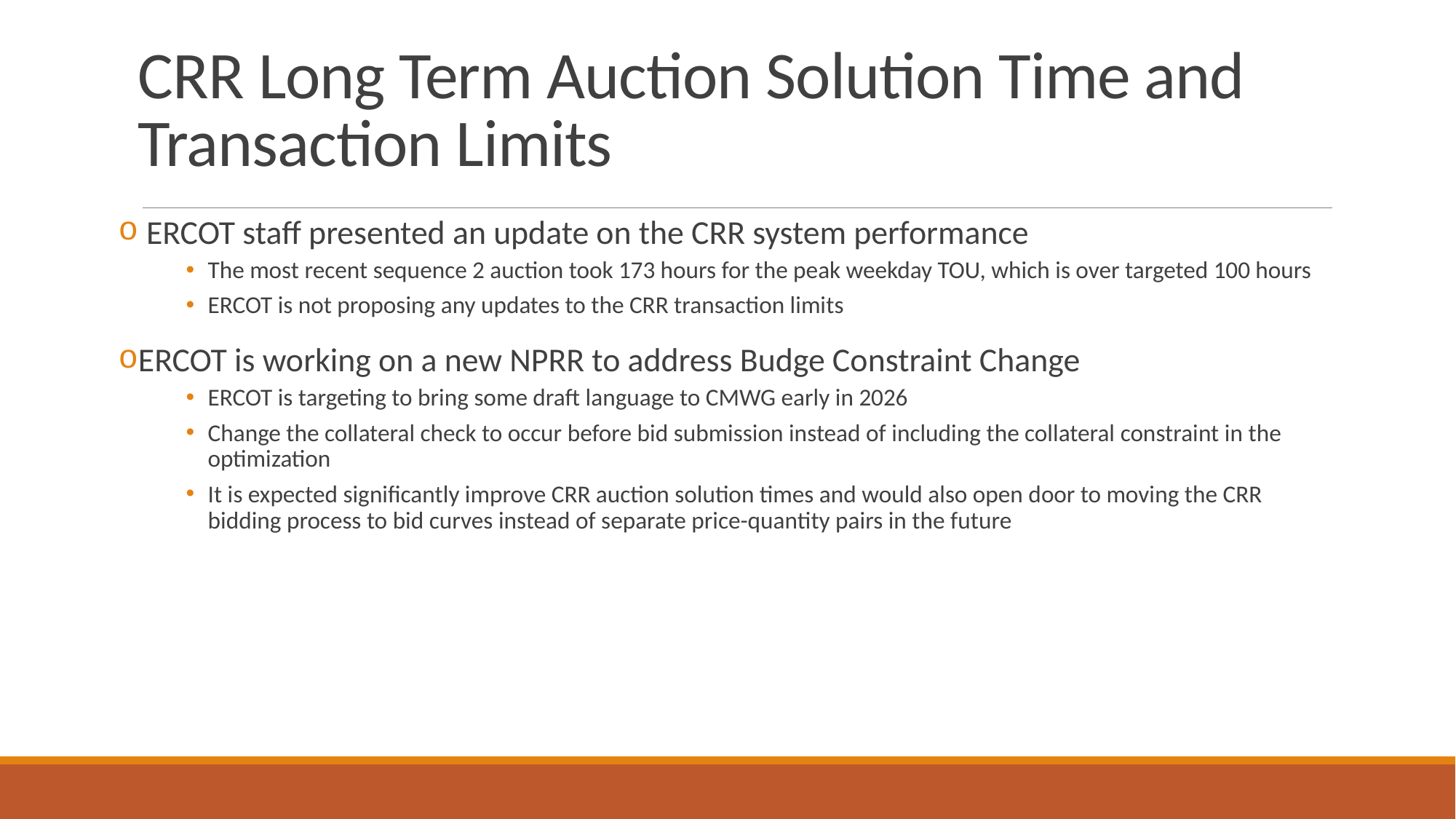

# CRR Long Term Auction Solution Time and Transaction Limits
ERCOT staff presented an update on the CRR system performance
The most recent sequence 2 auction took 173 hours for the peak weekday TOU, which is over targeted 100 hours
ERCOT is not proposing any updates to the CRR transaction limits
ERCOT is working on a new NPRR to address Budge Constraint Change
ERCOT is targeting to bring some draft language to CMWG early in 2026
Change the collateral check to occur before bid submission instead of including the collateral constraint in the optimization
It is expected significantly improve CRR auction solution times and would also open door to moving the CRR bidding process to bid curves instead of separate price-quantity pairs in the future